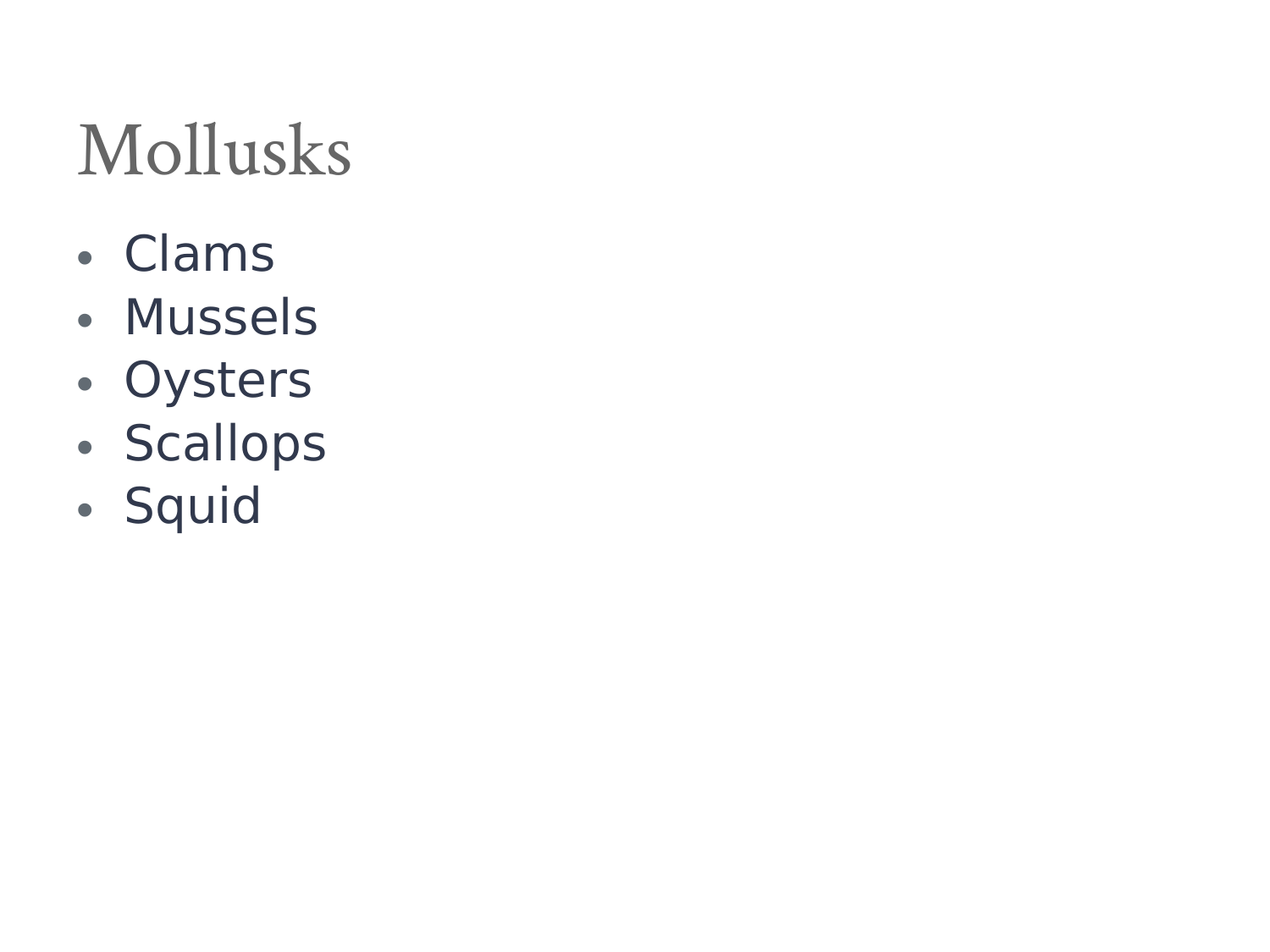

# Mollusks
Clams
Mussels
Oysters
Scallops
Squid